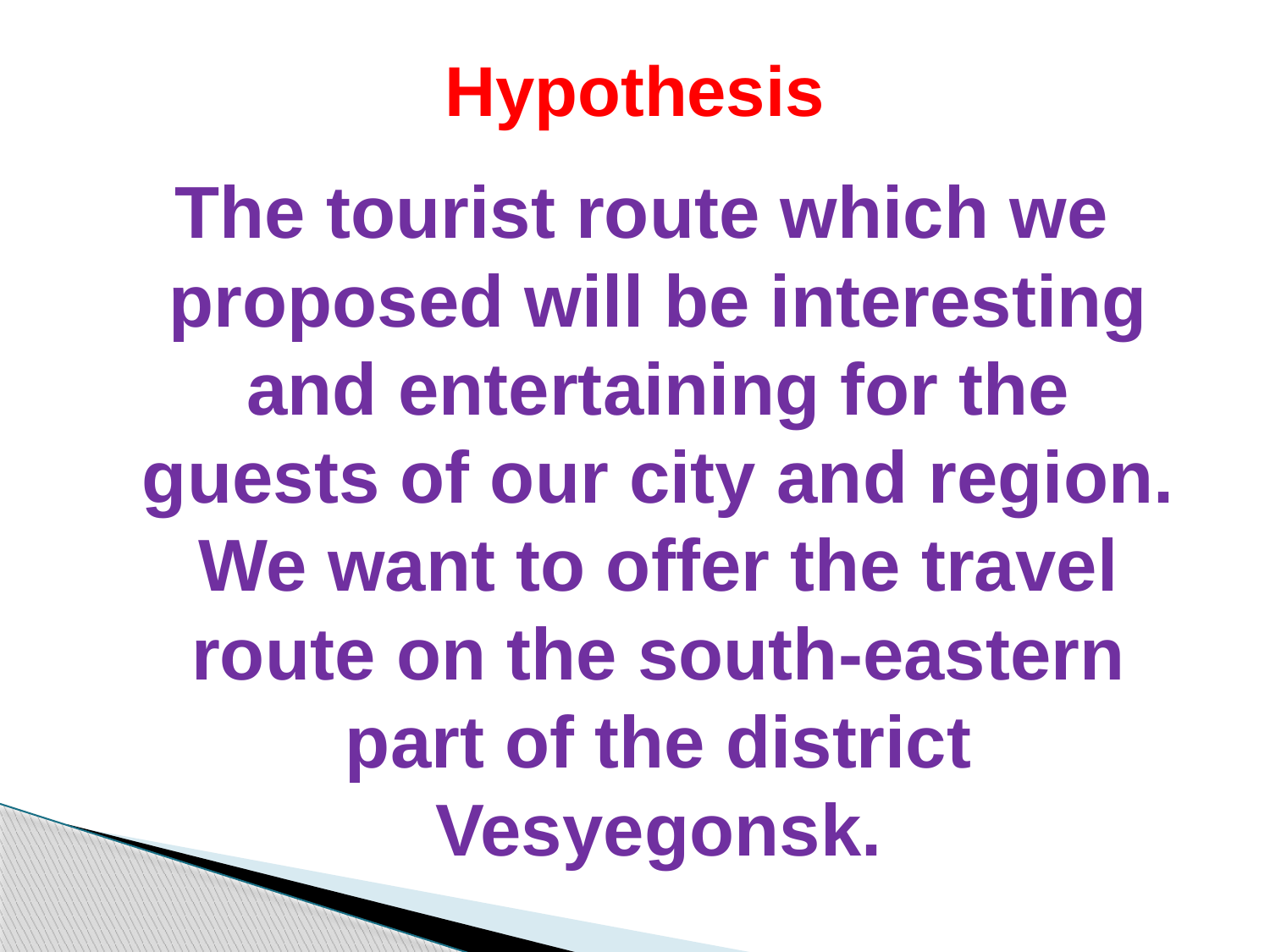

# Hypothesis
The tourist route which we proposed will be interesting and entertaining for the guests of our city and region. We want to offer the travel route on the south-eastern part of the district Vesyegonsk.